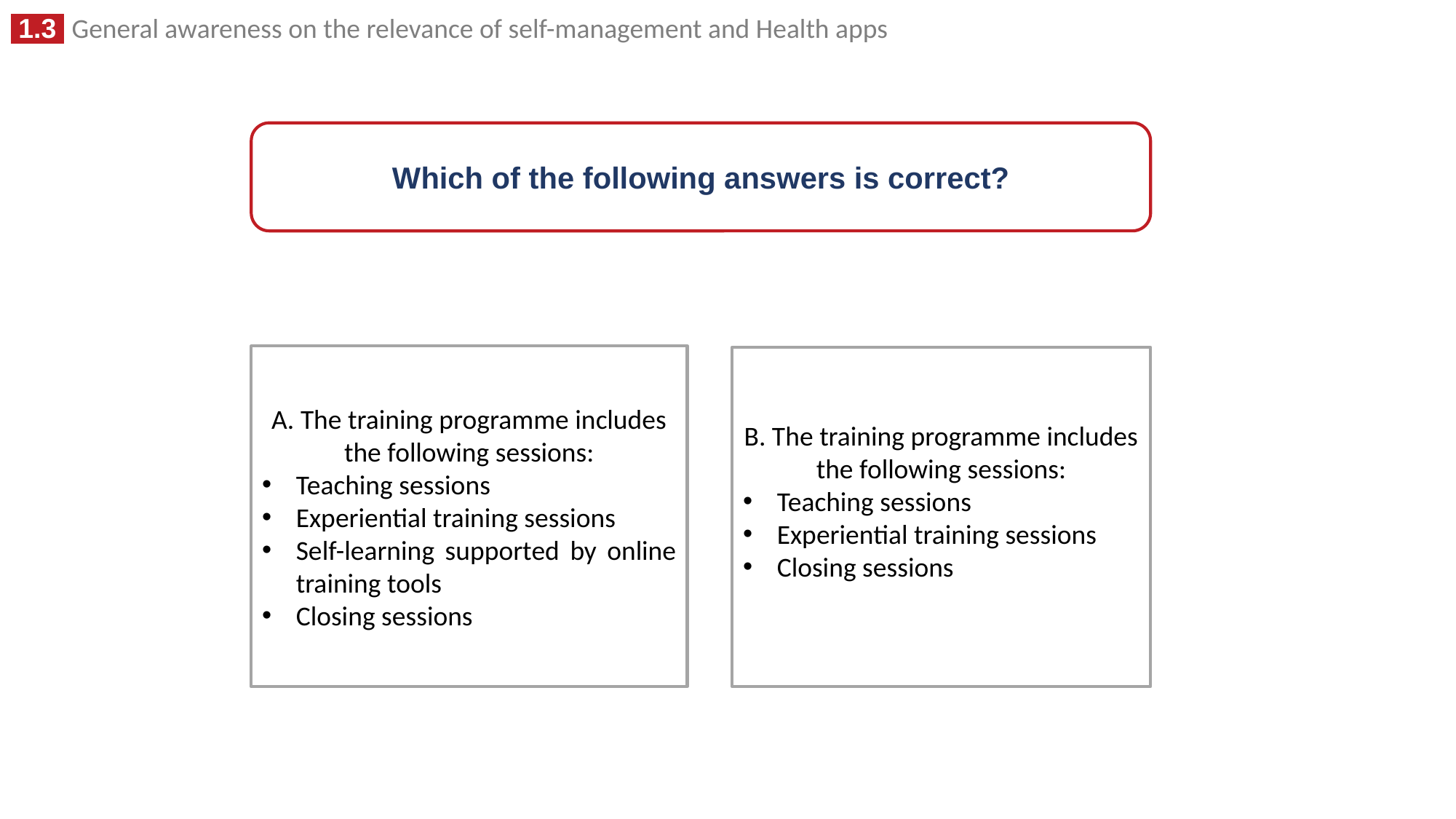

Which of the following answers is correct?

A. The training programme includes the following sessions:
Teaching sessions
Experiential training sessions
Self-learning supported by online training tools
Closing sessions

B. The training programme includes the following sessions:
Teaching sessions
Experiential training sessions
Closing sessions